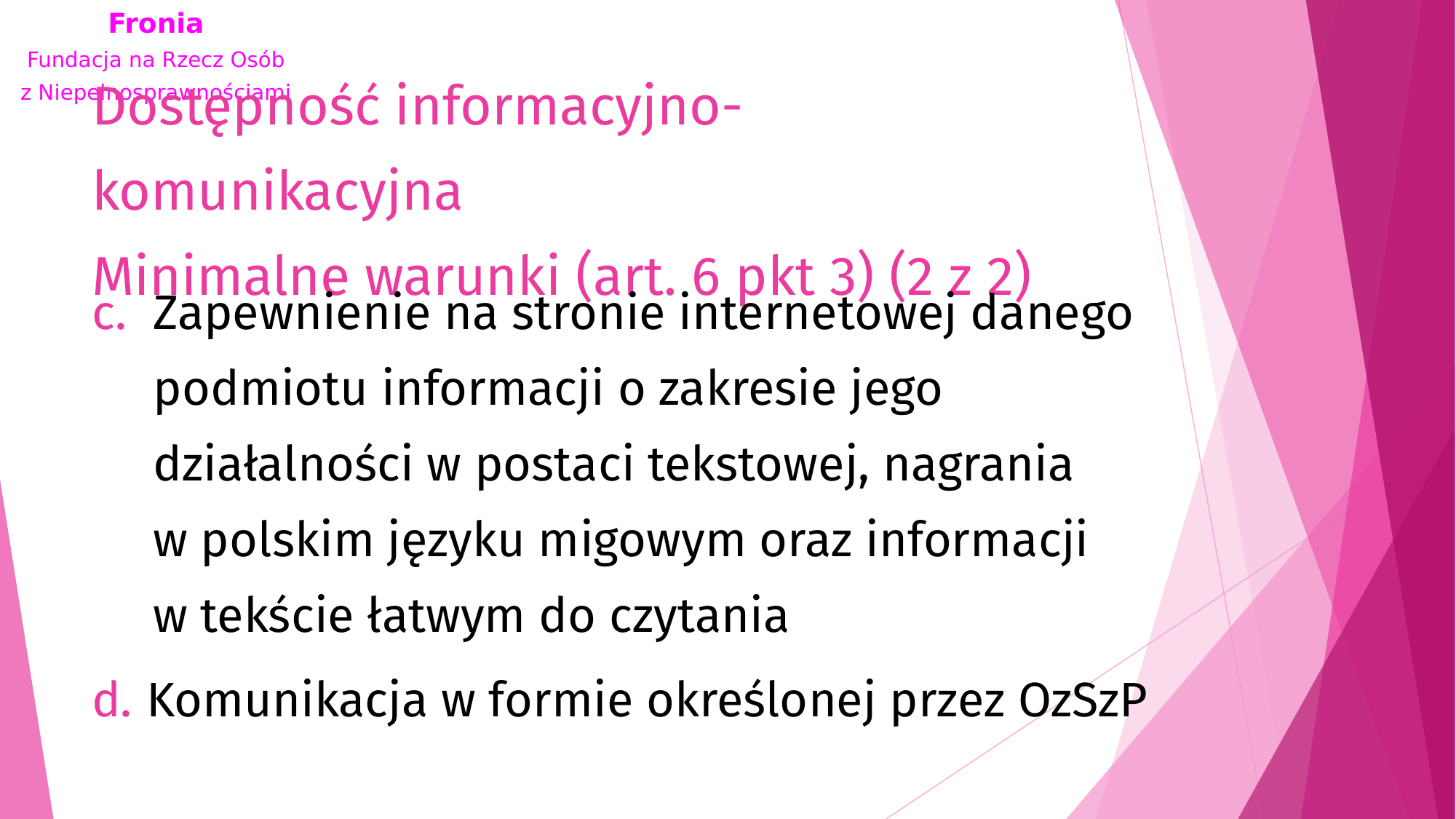

# Dostępność informacyjno-komunikacyjna Minimalne warunki (art. 6 pkt 3) (2 z 2)
Zapewnienie na stronie internetowej danego podmiotu informacji o zakresie jego działalności w postaci tekstowej, nagrania w polskim języku migowym oraz informacji w tekście łatwym do czytania
Komunikacja w formie określonej przez OzSzP